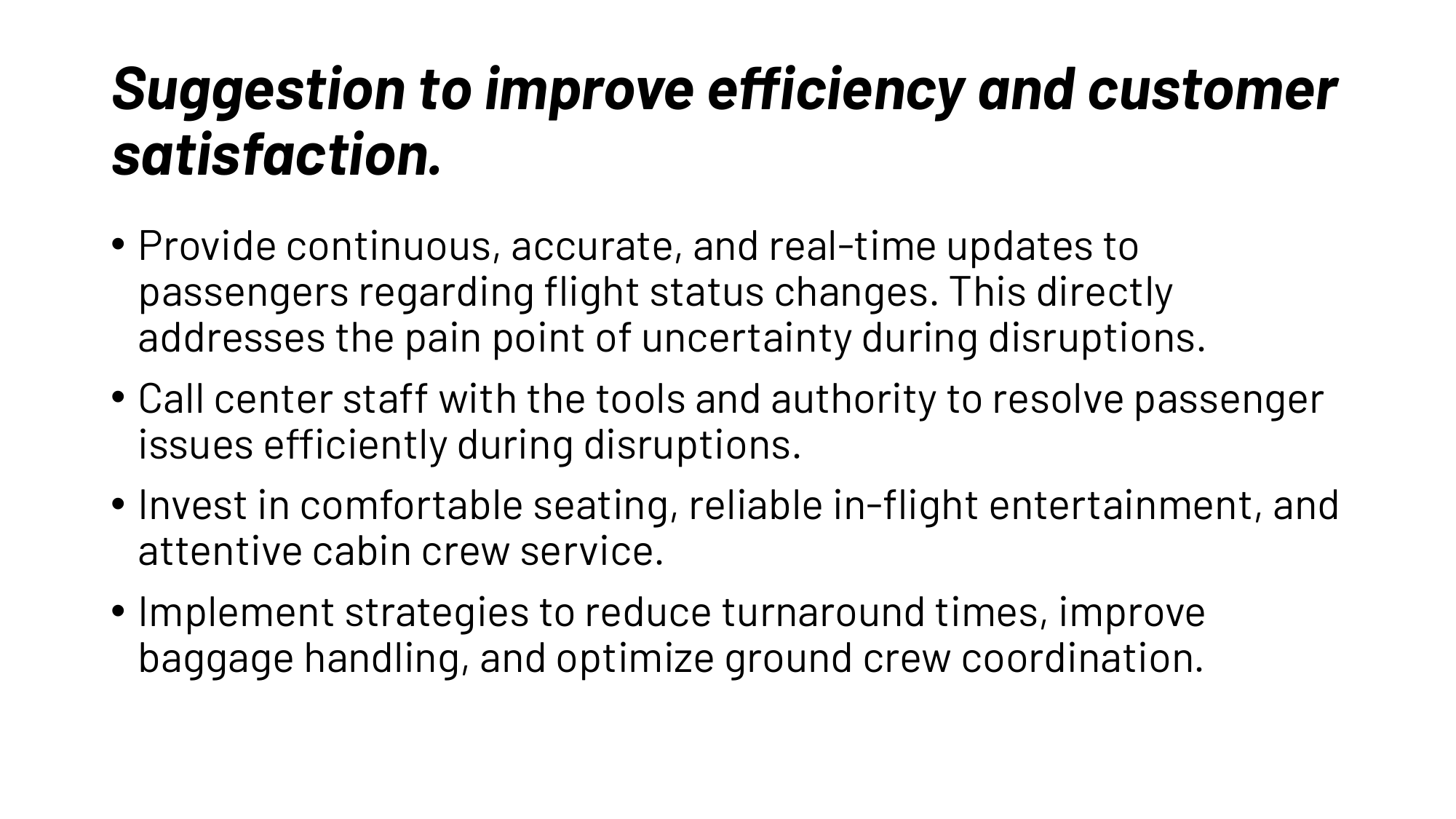

# Suggestion to improve efficiency and customer satisfaction.
Provide continuous, accurate, and real-time updates to passengers regarding flight status changes. This directly addresses the pain point of uncertainty during disruptions.
Call center staff with the tools and authority to resolve passenger issues efficiently during disruptions.
Invest in comfortable seating, reliable in-flight entertainment, and attentive cabin crew service.
Implement strategies to reduce turnaround times, improve baggage handling, and optimize ground crew coordination.